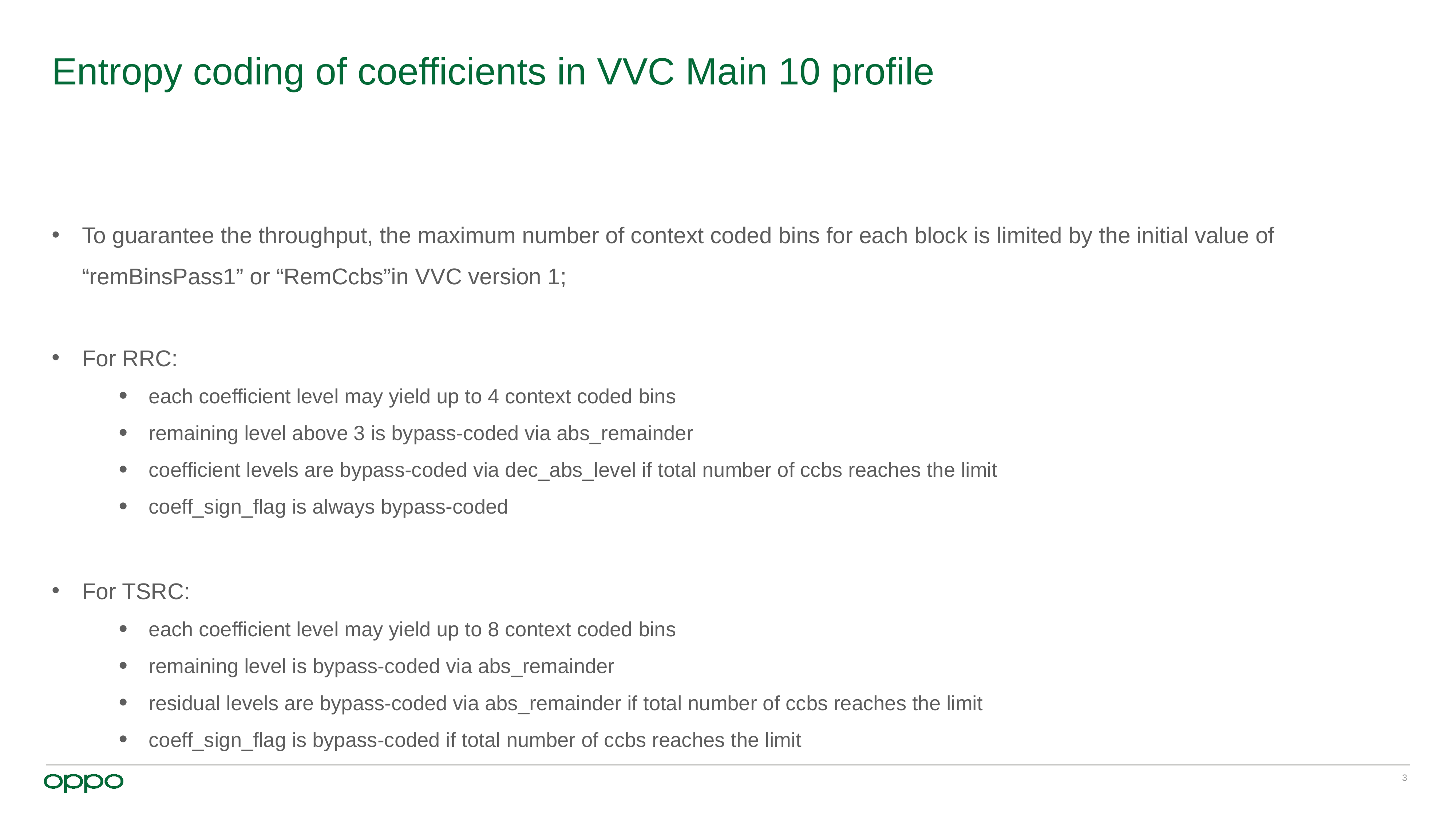

# Entropy coding of coefficients in VVC Main 10 profile
To guarantee the throughput, the maximum number of context coded bins for each block is limited by the initial value of “remBinsPass1” or “RemCcbs”in VVC version 1;

For RRC:
each coefficient level may yield up to 4 context coded bins
remaining level above 3 is bypass-coded via abs_remainder
coefficient levels are bypass-coded via dec_abs_level if total number of ccbs reaches the limit
coeff_sign_flag is always bypass-coded

For TSRC:
each coefficient level may yield up to 8 context coded bins
remaining level is bypass-coded via abs_remainder
residual levels are bypass-coded via abs_remainder if total number of ccbs reaches the limit
coeff_sign_flag is bypass-coded if total number of ccbs reaches the limit